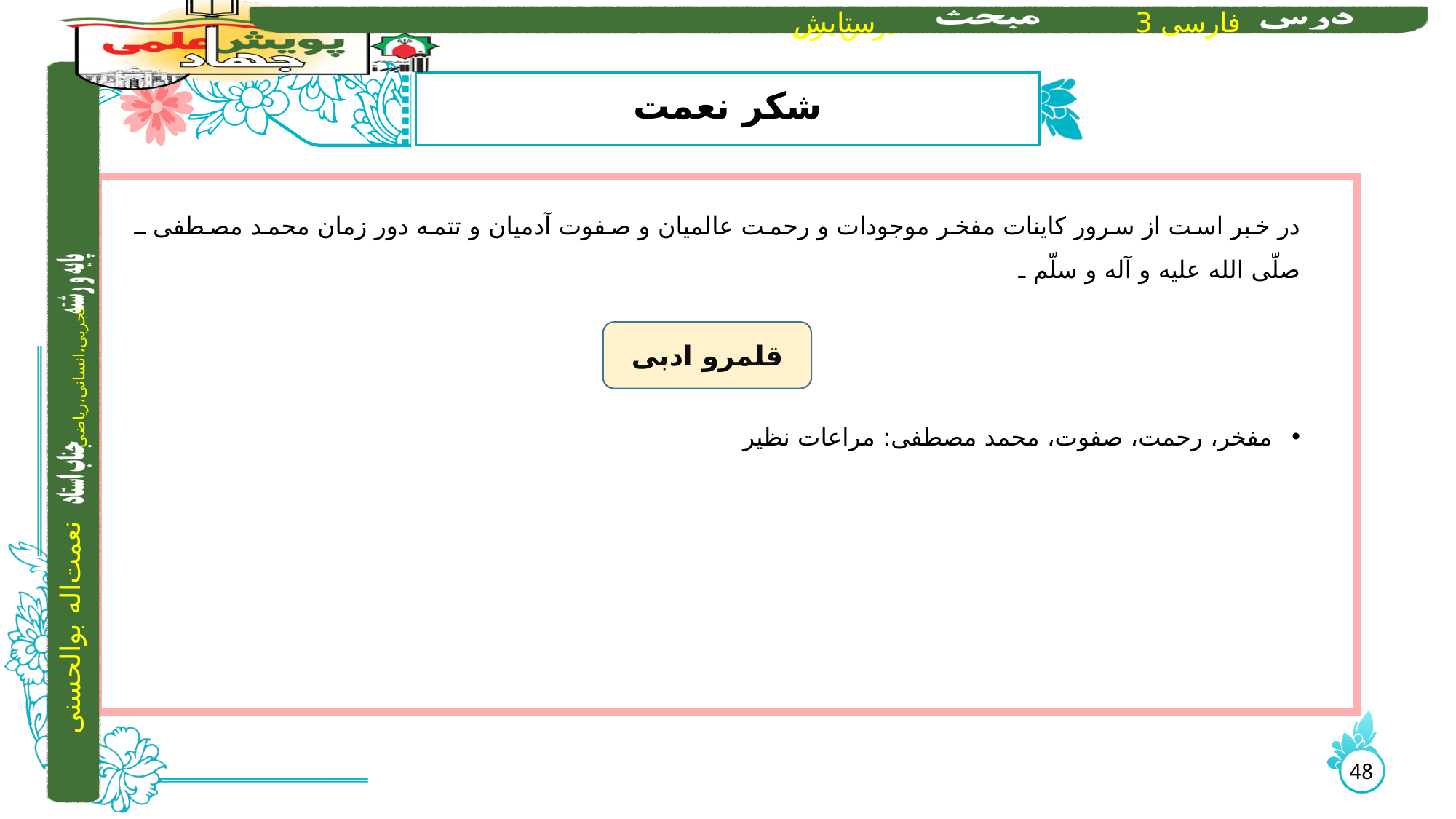

# شکر نعمت
در خبر است از سرور کاینات مفخر موجودات و رحمت عالمیان و صفوت آدمیان و تتمه دور زمان محمد مصطفی ـ صلّی الله علیه و آله و سلّم ـ

مفخر، رحمت، صفوت، محمد مصطفی: مراعات نظیر